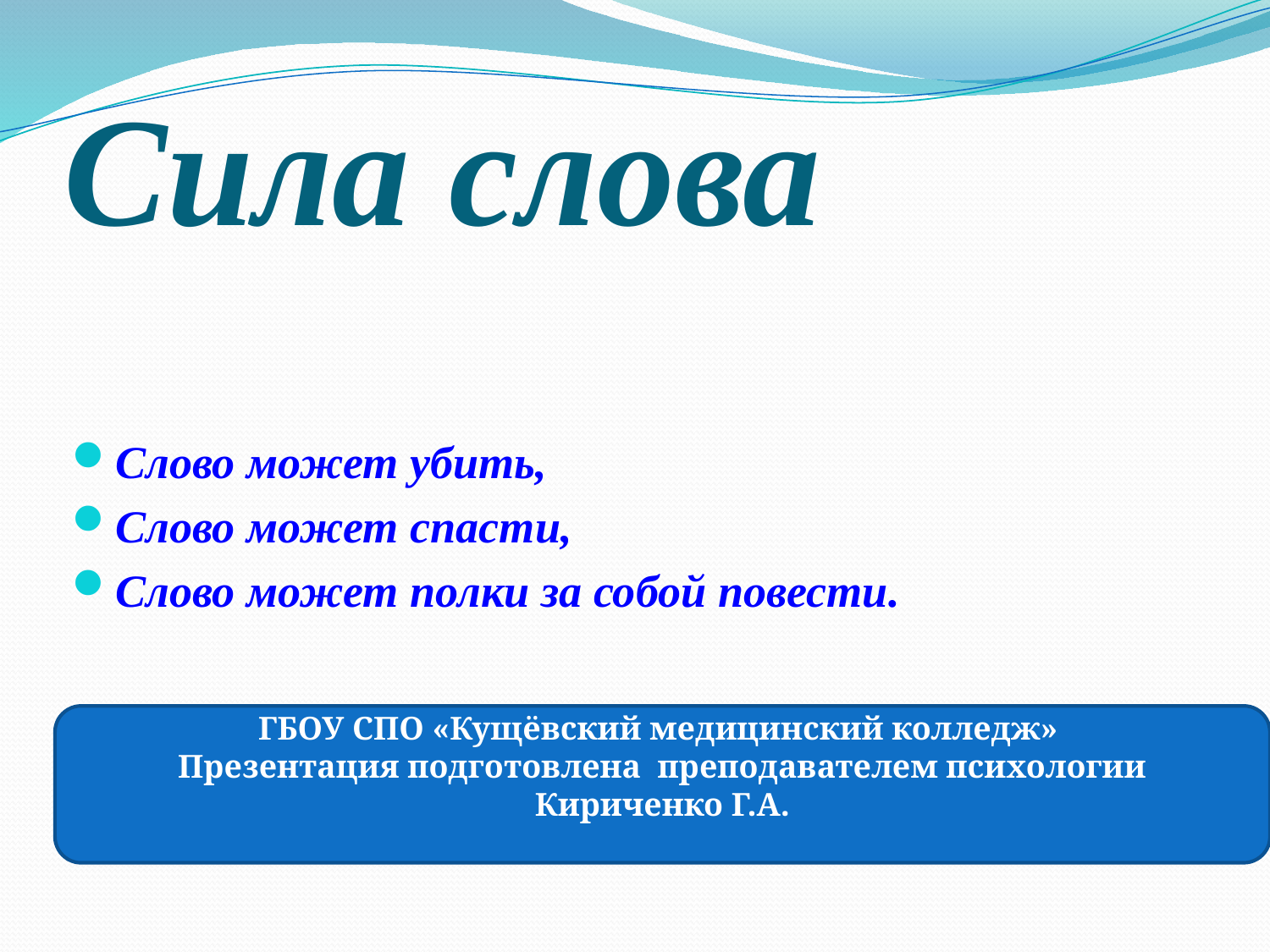

# Сила слова
Слово может убить,
Слово может спасти,
Слово может полки за собой повести.
ГБОУ СПО «Кущёвский медицинский колледж»
Презентация подготовлена  преподавателем психологии
Кириченко Г.А.